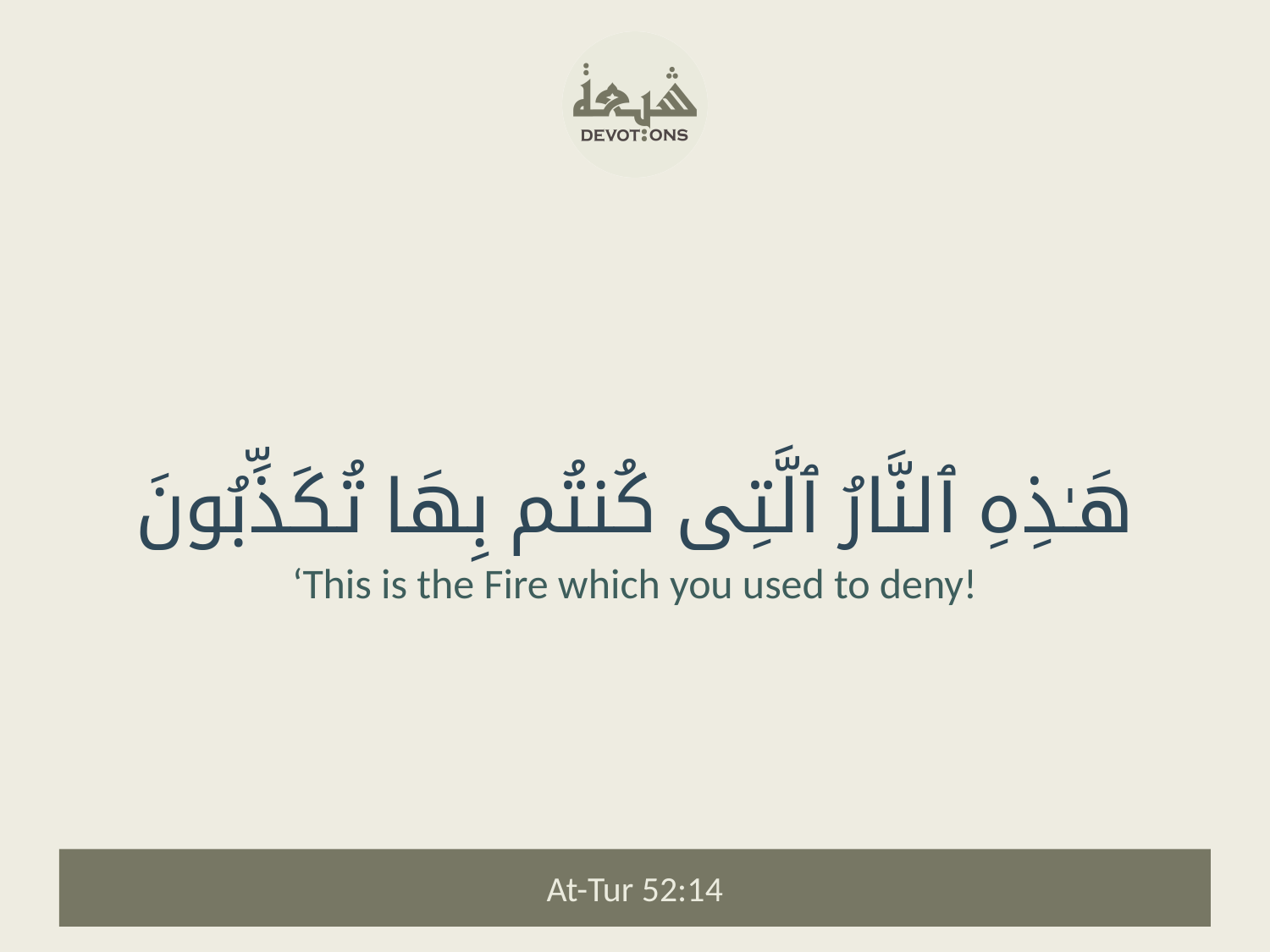

هَـٰذِهِ ٱلنَّارُ ٱلَّتِى كُنتُم بِهَا تُكَذِّبُونَ
‘This is the Fire which you used to deny!
At-Tur 52:14